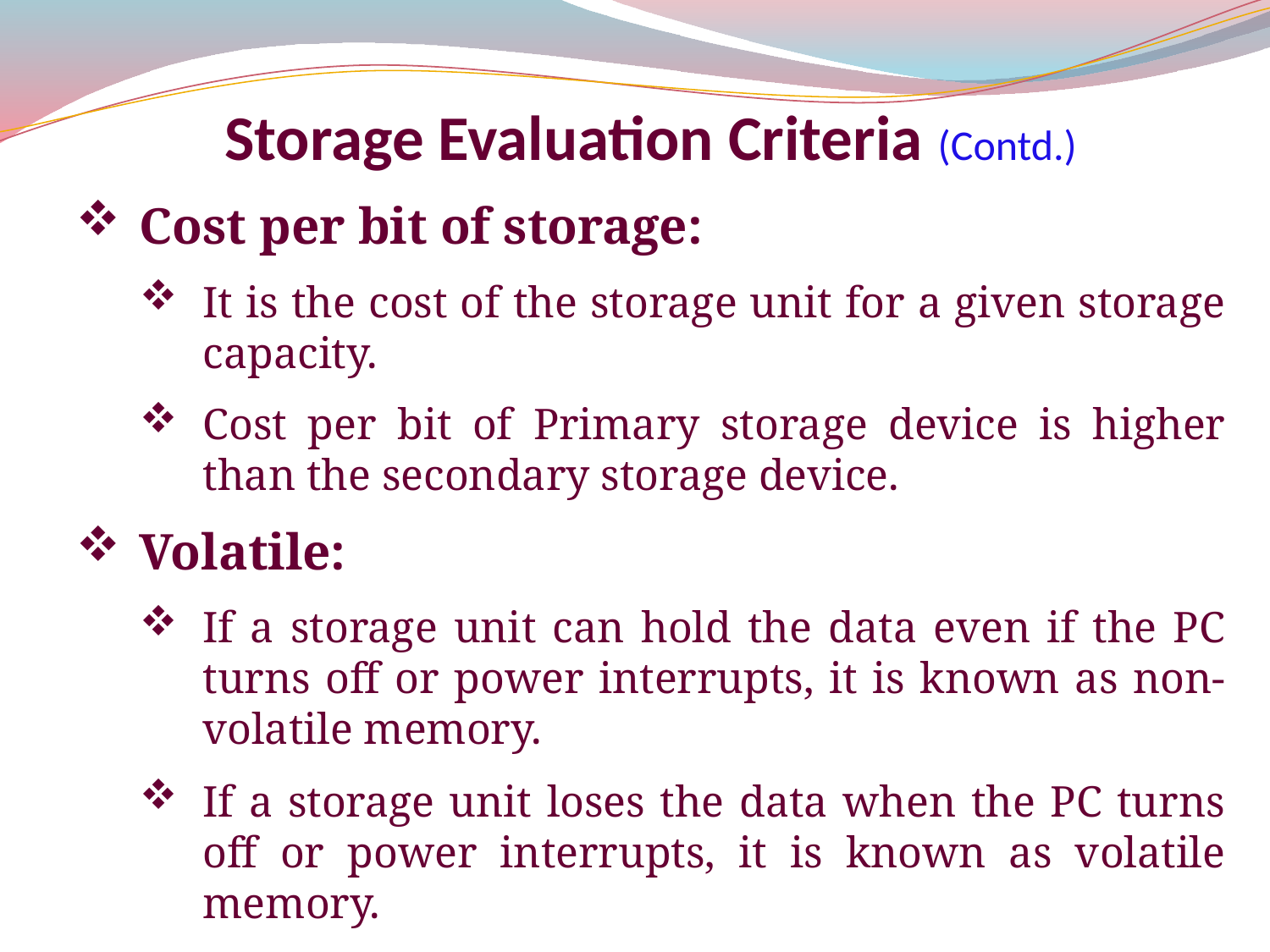

Storage Evaluation Criteria (Contd.)
Cost per bit of storage:
It is the cost of the storage unit for a given storage capacity.
Cost per bit of Primary storage device is higher than the secondary storage device.
Volatile:
If a storage unit can hold the data even if the PC turns off or power interrupts, it is known as non-volatile memory.
If a storage unit loses the data when the PC turns off or power interrupts, it is known as volatile memory.